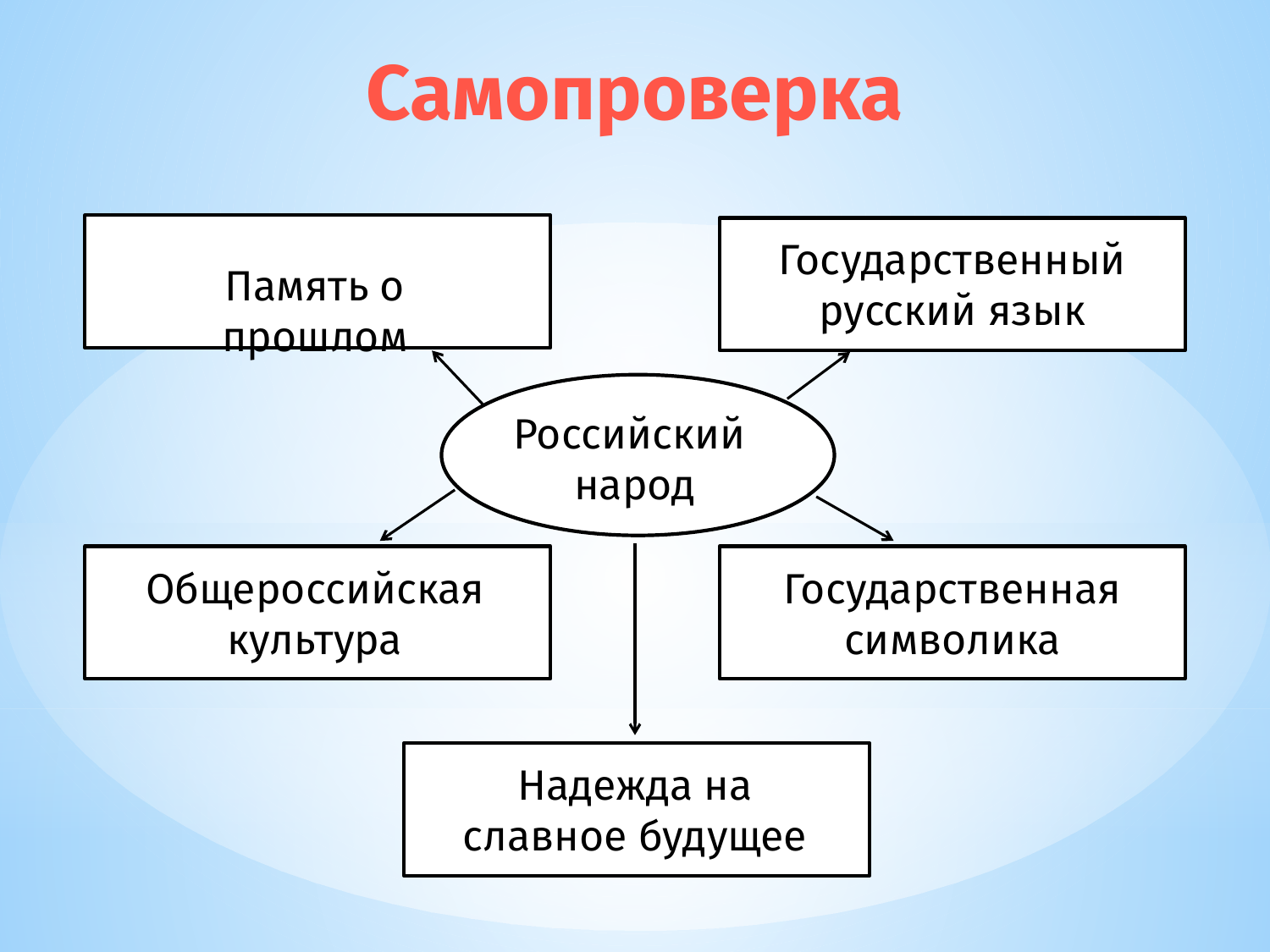

Самопроверка

Государственный русский язык
Память о прошлом
Российский
народ
Общероссийская культура
Государственная символика
Надежда на славное будущее